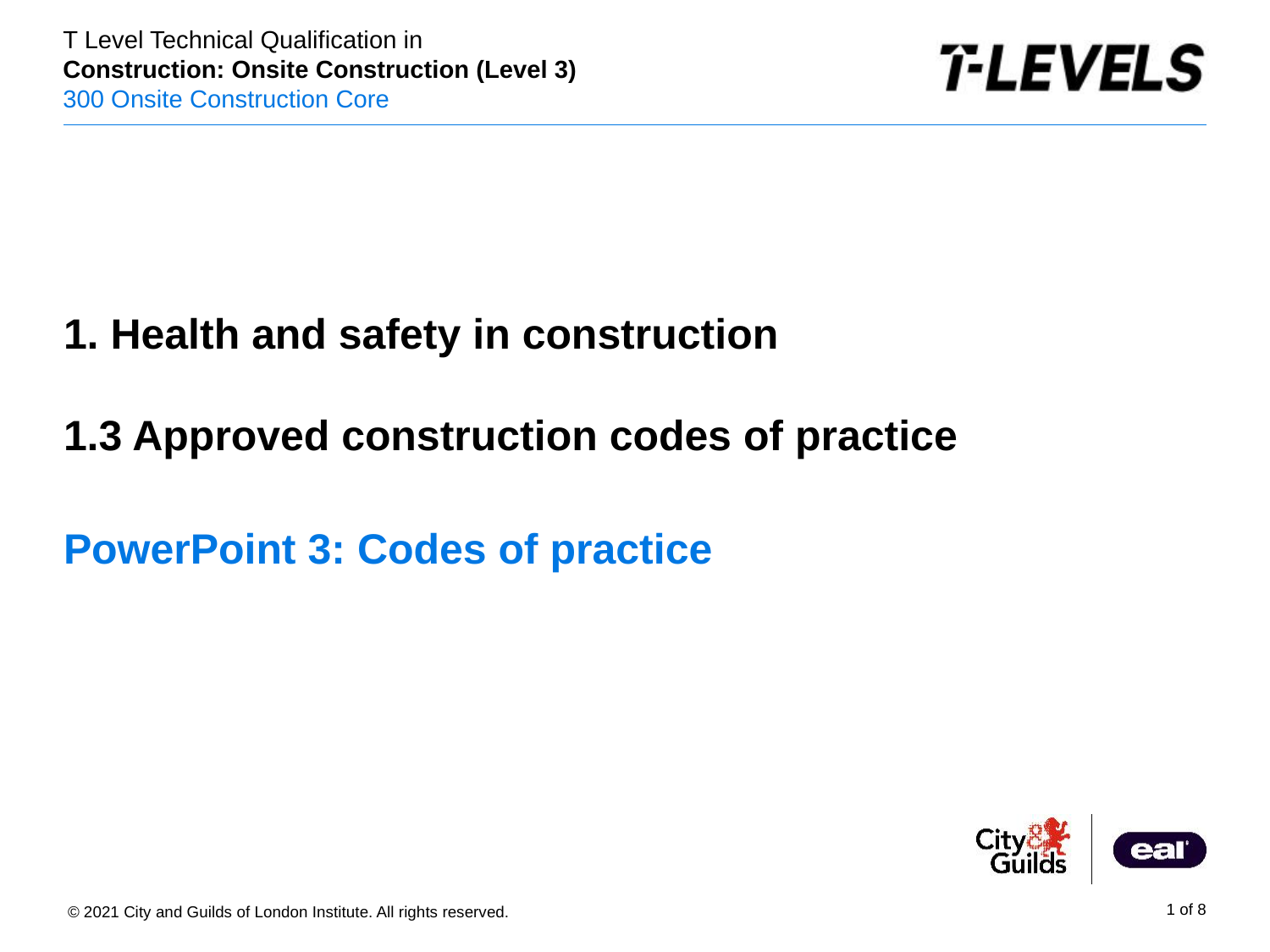

PowerPoint presentation
1. Health and safety in construction

1.3 Approved construction codes of practice
# PowerPoint 3: Codes of practice